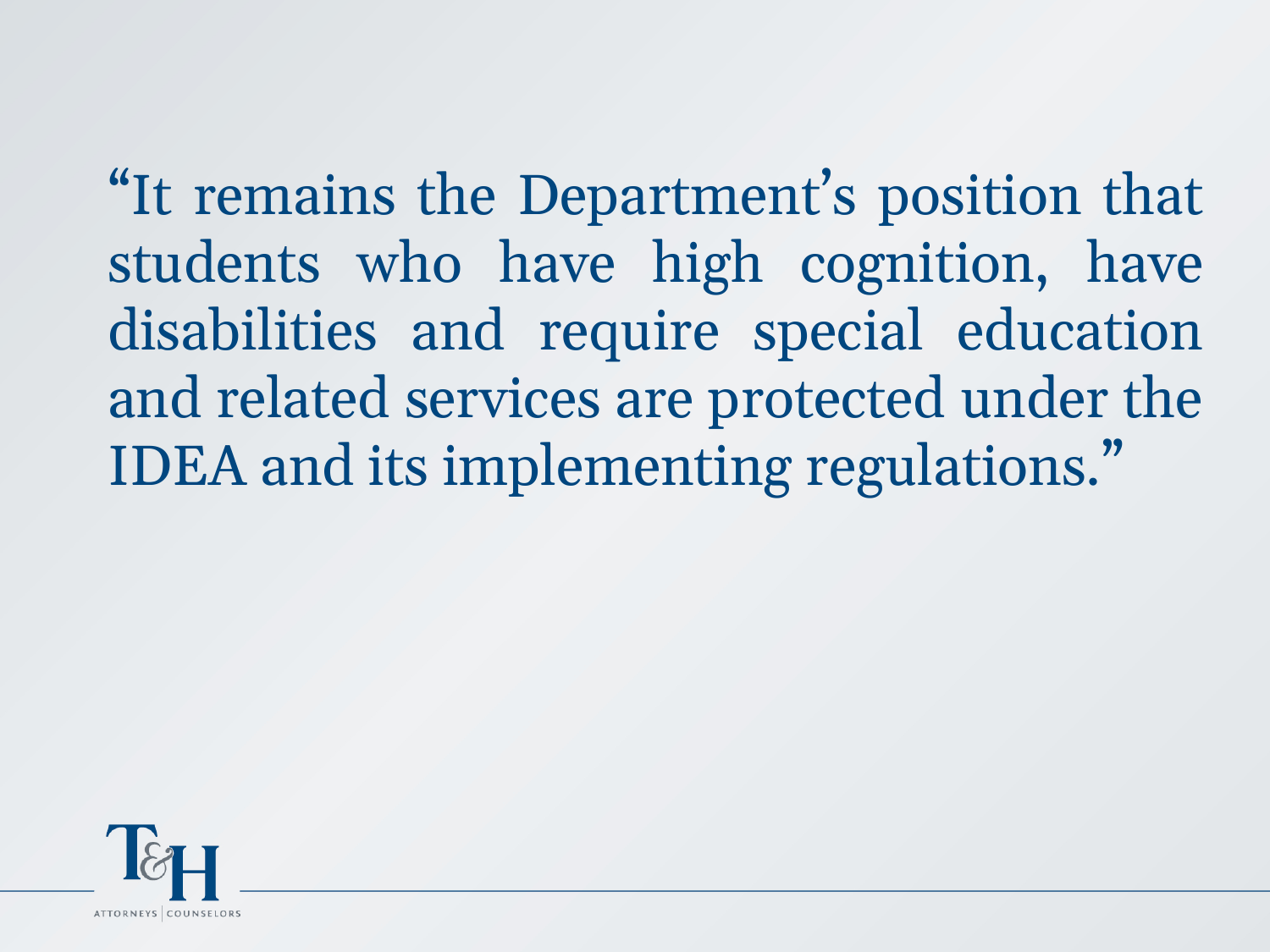

“It remains the Department’s position that students who have high cognition, have disabilities and require special education and related services are protected under the IDEA and its implementing regulations.”